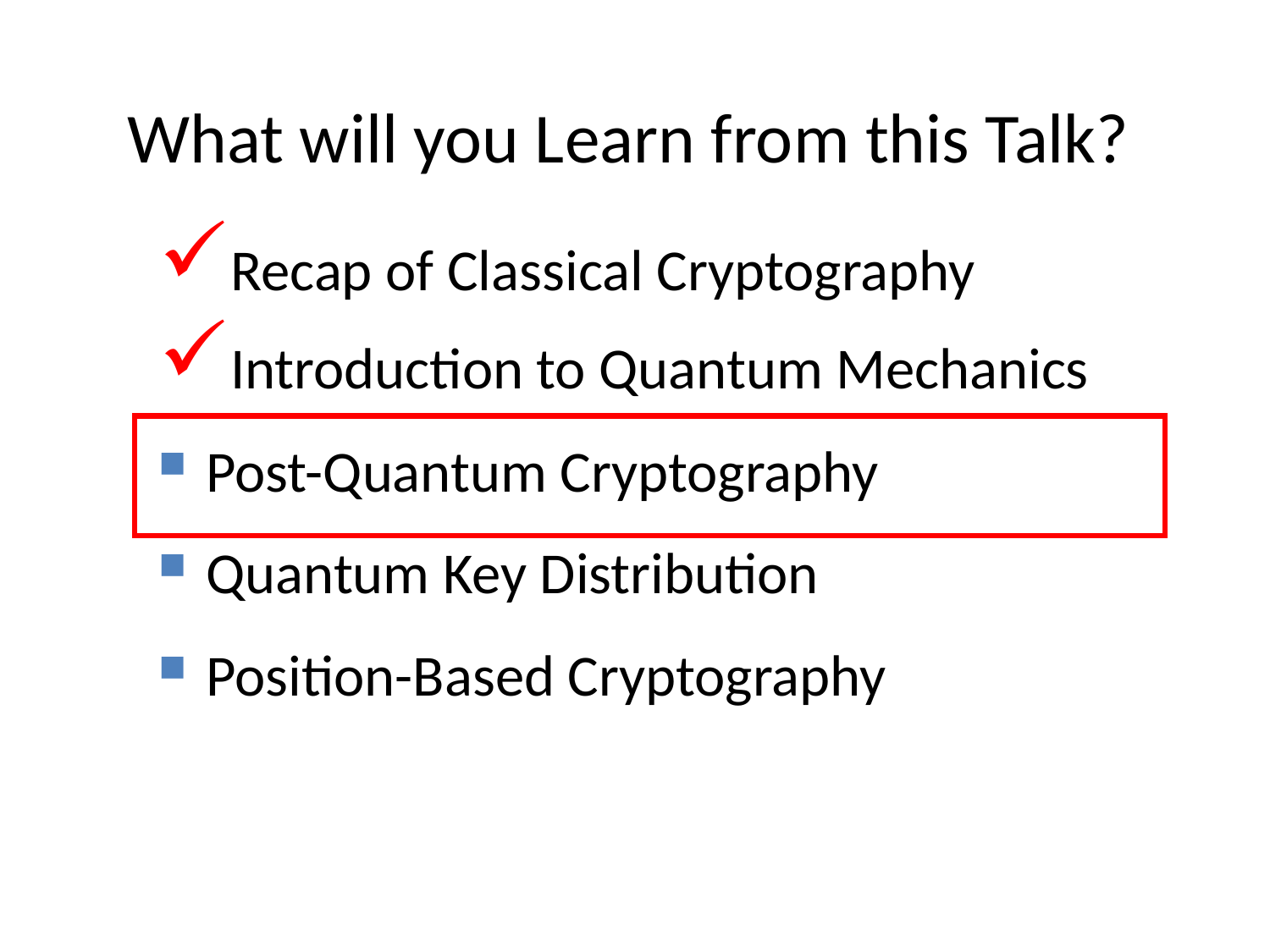

# What will you Learn from this Talk?
Recap of Classical Cryptography
Introduction to Quantum Mechanics
Post-Quantum Cryptography
Quantum Key Distribution
Position-Based Cryptography